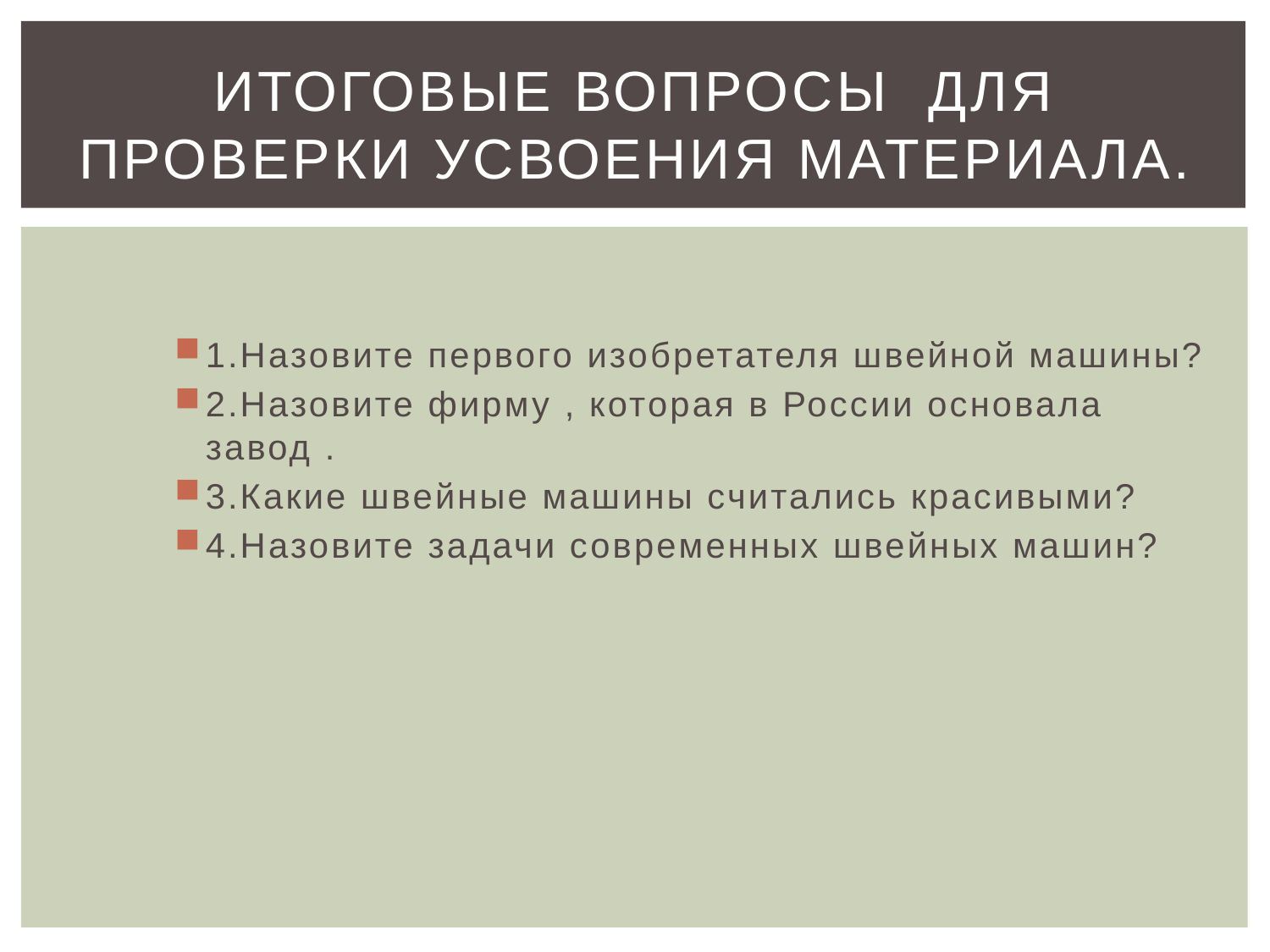

# Итоговые вопросы  для проверки усвоения материала.
1.Назовите первого изобретателя швейной машины?
2.Назовите фирму , которая в России основала завод .
3.Какие швейные машины считались красивыми?
4.Назовите задачи современных швейных машин?